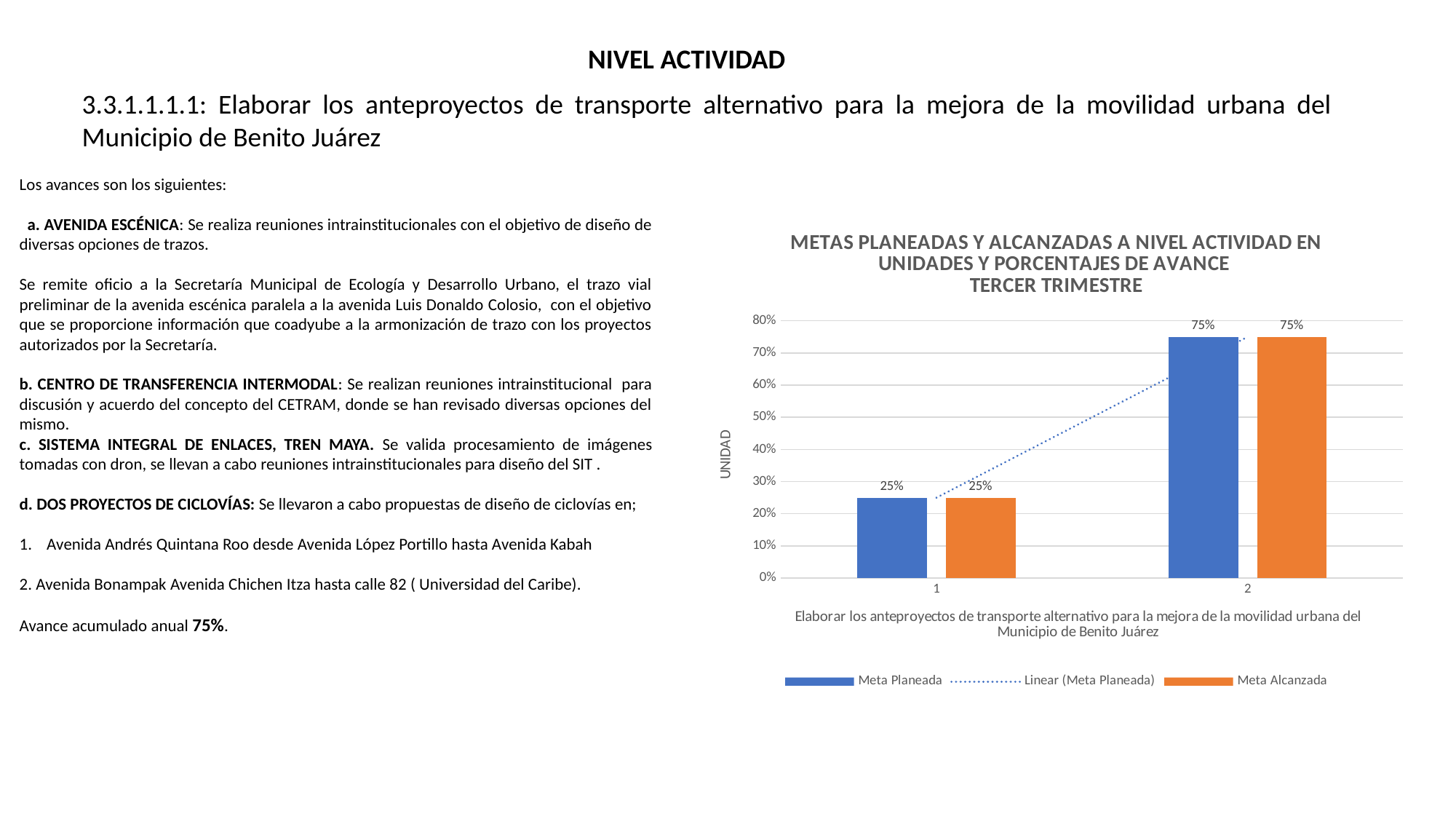

NIVEL ACTIVIDAD
3.3.1.1.1.1: Elaborar los anteproyectos de transporte alternativo para la mejora de la movilidad urbana del Municipio de Benito Juárez
Los avances son los siguientes:

  a. AVENIDA ESCÉNICA: Se realiza reuniones intrainstitucionales con el objetivo de diseño de diversas opciones de trazos.

Se remite oficio a la Secretaría Municipal de Ecología y Desarrollo Urbano, el trazo vial preliminar de la avenida escénica paralela a la avenida Luis Donaldo Colosio,  con el objetivo que se proporcione información que coadyube a la armonización de trazo con los proyectos autorizados por la Secretaría.

b. CENTRO DE TRANSFERENCIA INTERMODAL: Se realizan reuniones intrainstitucional  para discusión y acuerdo del concepto del CETRAM, donde se han revisado diversas opciones del mismo.
c. SISTEMA INTEGRAL DE ENLACES, TREN MAYA. Se valida procesamiento de imágenes tomadas con dron, se llevan a cabo reuniones intrainstitucionales para diseño del SIT .

d. DOS PROYECTOS DE CICLOVÍAS: Se llevaron a cabo propuestas de diseño de ciclovías en;

Avenida Andrés Quintana Roo desde Avenida López Portillo hasta Avenida Kabah

2. Avenida Bonampak Avenida Chichen Itza hasta calle 82 ( Universidad del Caribe).

Avance acumulado anual 75%.

### Chart: METAS PLANEADAS Y ALCANZADAS A NIVEL ACTIVIDAD EN UNIDADES Y PORCENTAJES DE AVANCE
TERCER TRIMESTRE

| Category | Meta Planeada | Meta Alcanzada |
|---|---|---|